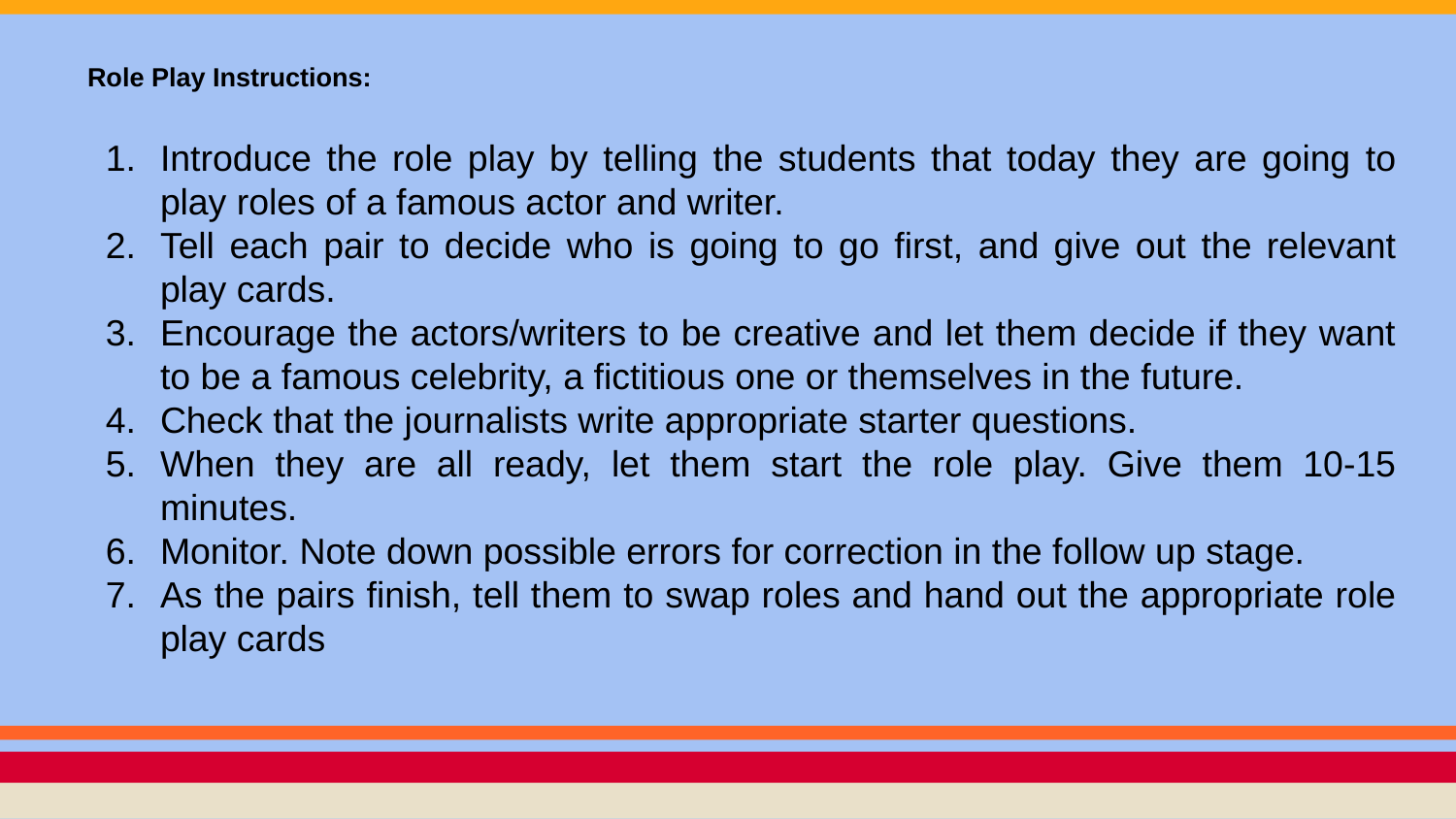

# Role Play Instructions:

Introduce the role play by telling the students that today they are going to play roles of a famous actor and writer.
Tell each pair to decide who is going to go first, and give out the relevant play cards.
Encourage the actors/writers to be creative and let them decide if they want to be a famous celebrity, a fictitious one or themselves in the future.
Check that the journalists write appropriate starter questions.
When they are all ready, let them start the role play. Give them 10-15 minutes.
Monitor. Note down possible errors for correction in the follow up stage.
As the pairs finish, tell them to swap roles and hand out the appropriate role play cards